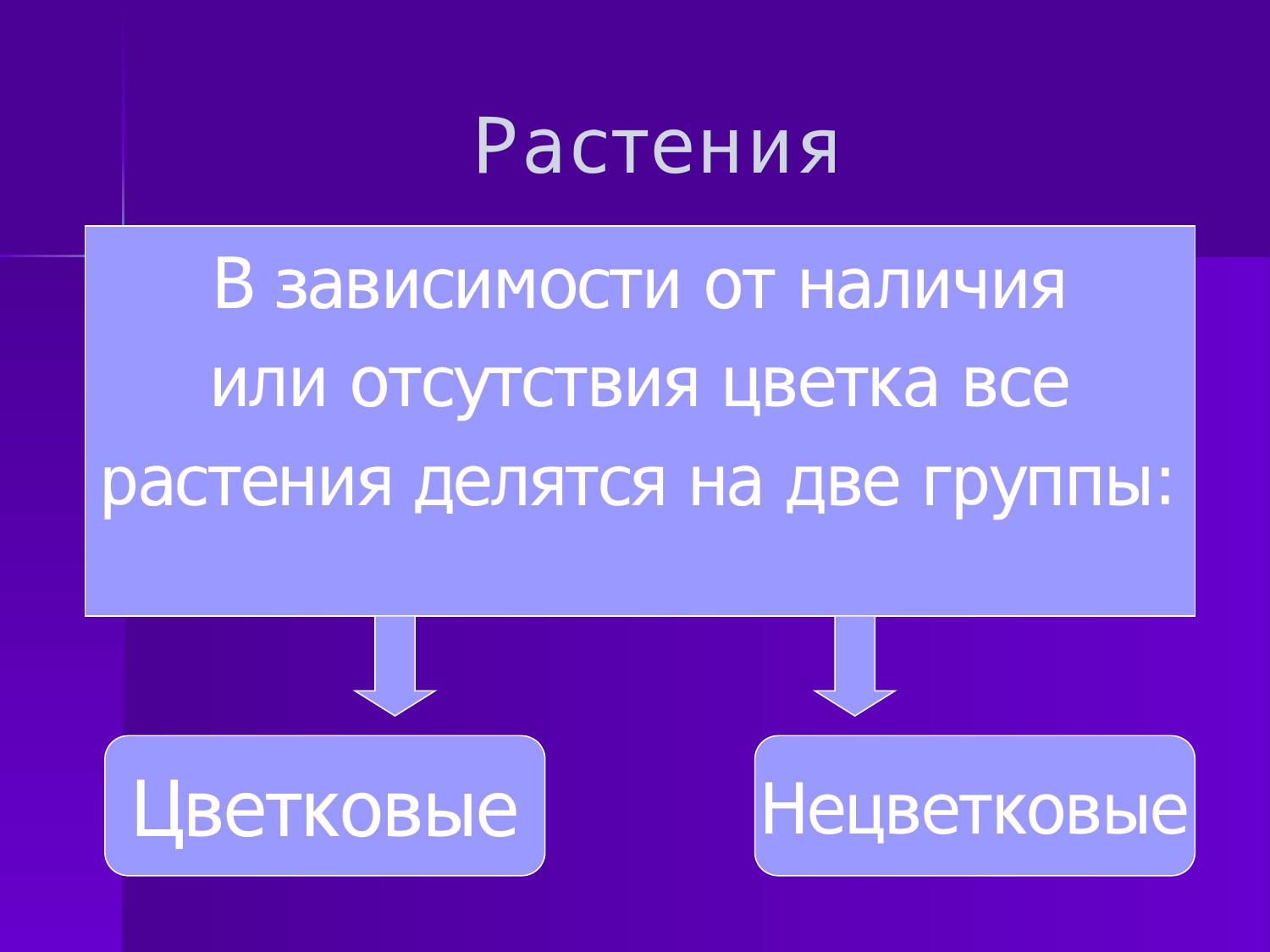

# Растения
В зависимости от наличия
 или отсутствия цветка все
растения делятся на две группы:

Цветковые
Нецветковые